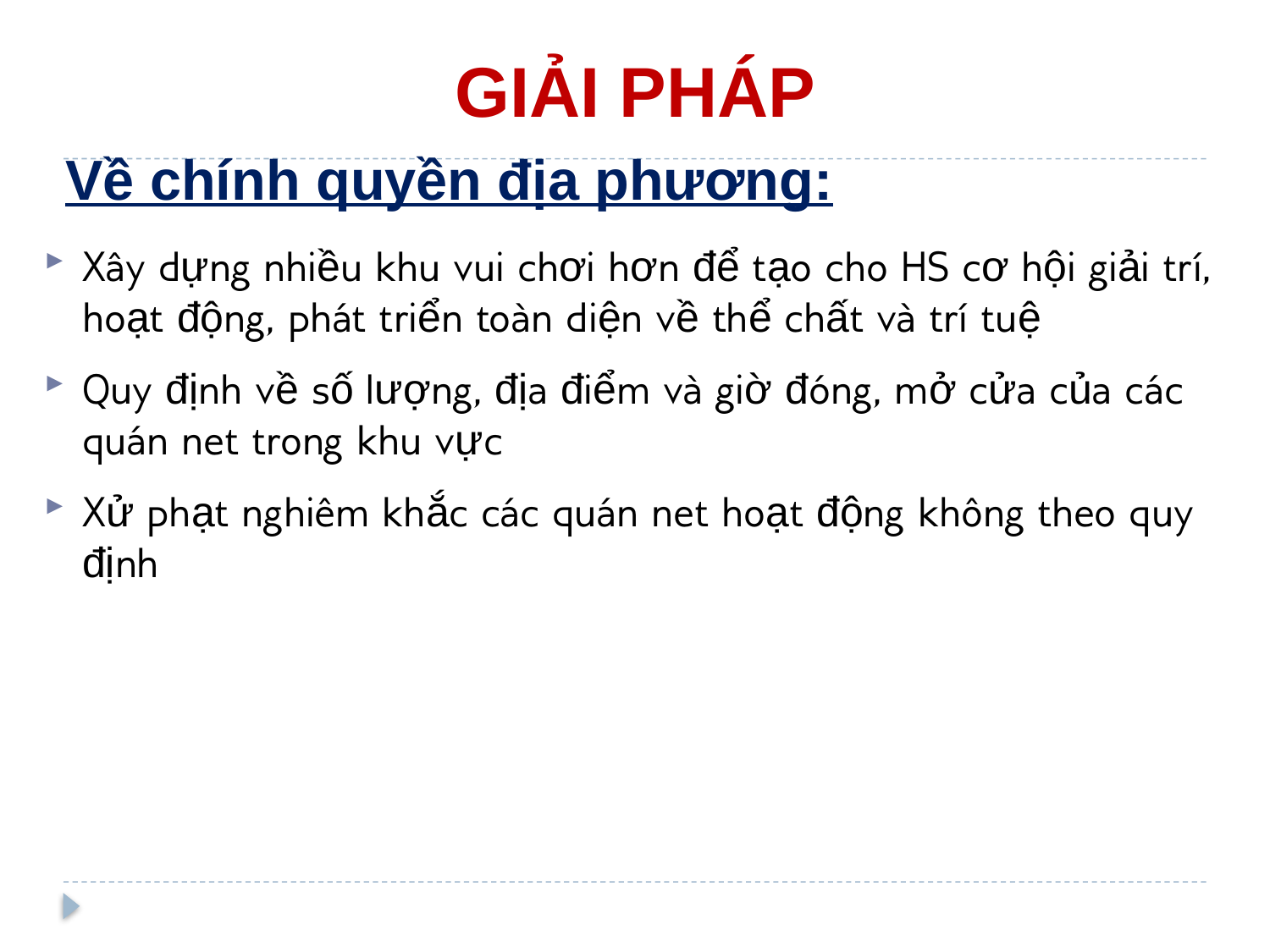

# GIẢI PHÁP
Về chính quyền địa phương:
Xây dựng nhiều khu vui chơi hơn để tạo cho HS cơ hội giải trí, hoạt động, phát triển toàn diện về thể chất và trí tuệ
Quy định về số lượng, địa điểm và giờ đóng, mở cửa của các quán net trong khu vực
Xử phạt nghiêm khắc các quán net hoạt động không theo quy định